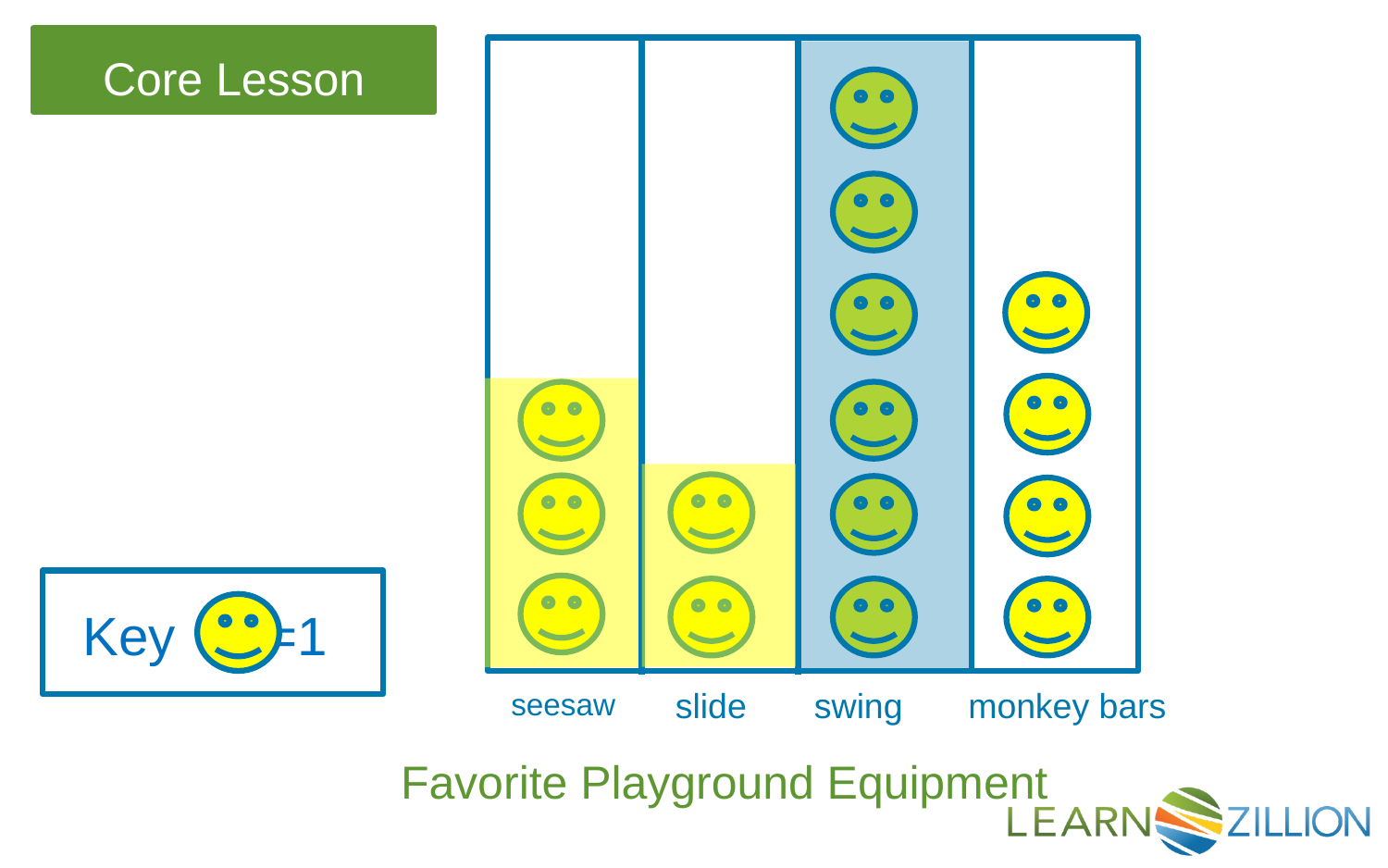

Key      =1
slide
swing
monkey bars
seesaw
Favorite Playground Equipment